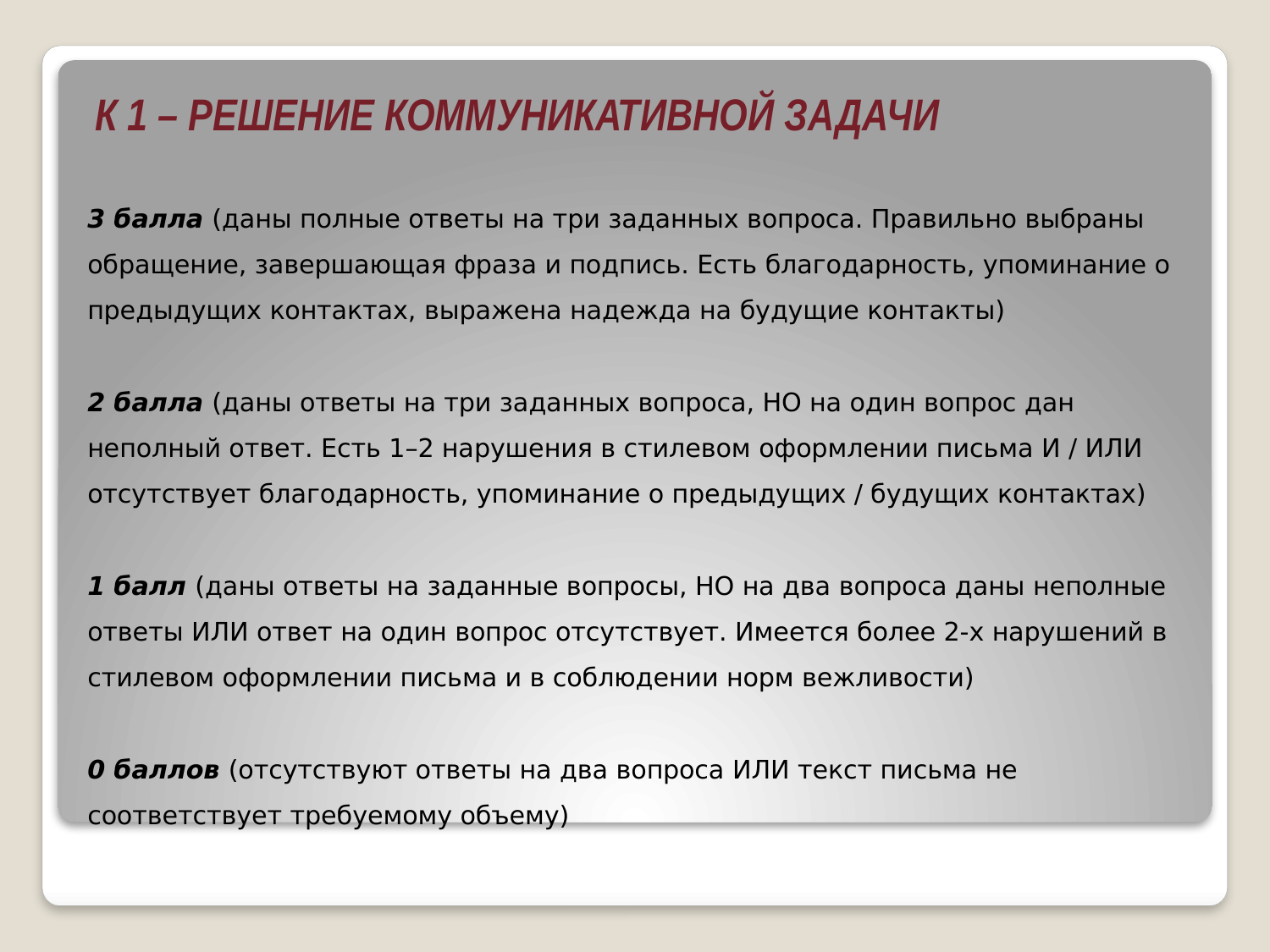

К 1 – РЕШЕНИЕ КОММУНИКАТИВНОЙ ЗАДАЧИ

# 3 балла (даны полные ответы на три заданных вопроса. Правильно выбраны обращение, завершающая фраза и подпись. Есть благодарность, упоминание о предыдущих контактах, выражена надежда на будущие контакты) 2 балла (даны ответы на три заданных вопроса, НО на один вопрос дан неполный ответ. Есть 1–2 нарушения в стилевом оформлении письма И / ИЛИ отсутствует благодарность, упоминание о предыдущих / будущих контактах) 1 балл (даны ответы на заданные вопросы, НО на два вопроса даны неполные ответы ИЛИ ответ на один вопрос отсутствует. Имеется более 2-х нарушений в стилевом оформлении письма и в соблюдении норм вежливости) 0 баллов (отсутствуют ответы на два вопроса ИЛИ текст письма не соответствует требуемому объему)